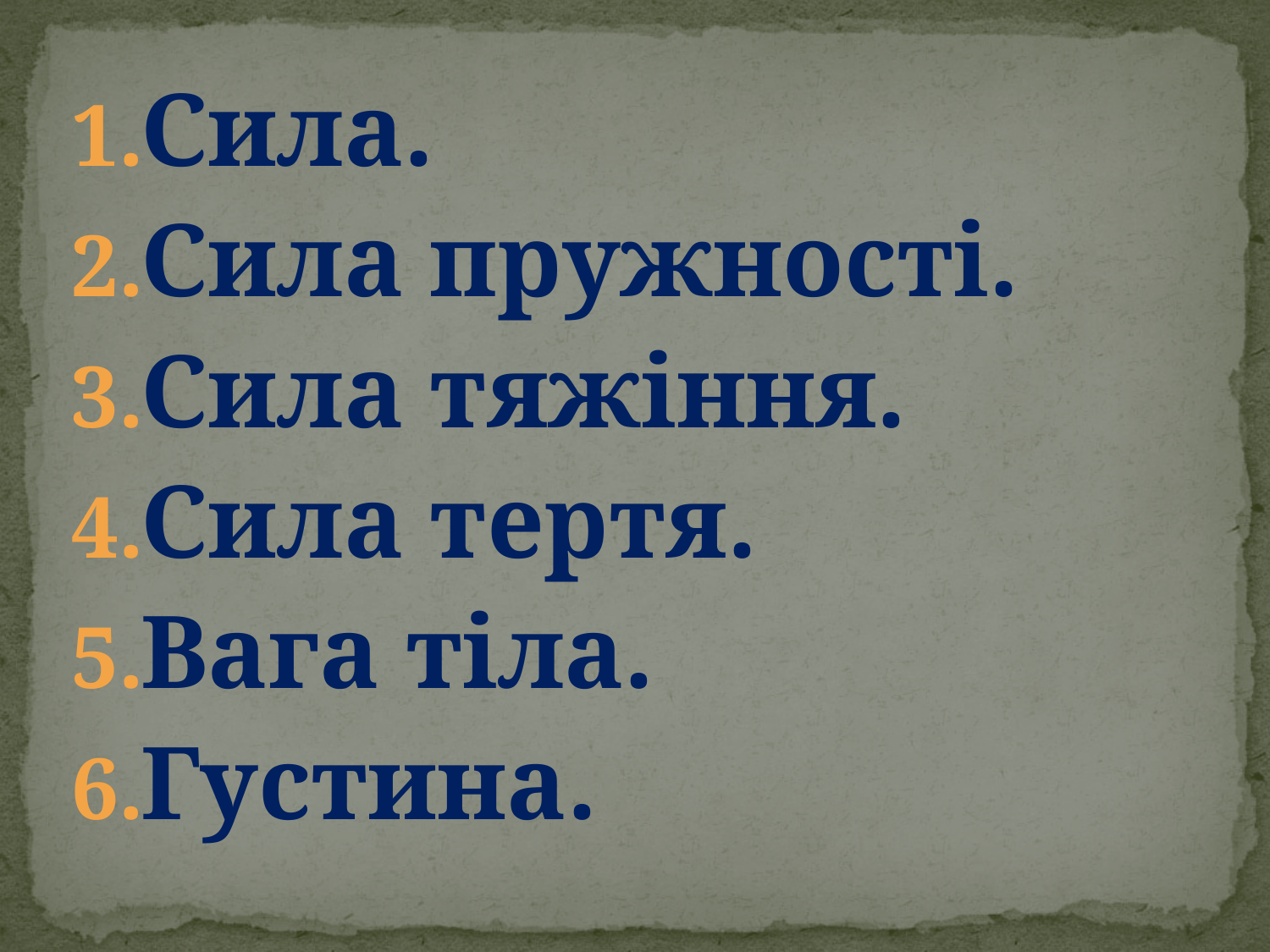

Сила.
Сила пружності.
Сила тяжіння.
Сила тертя.
Вага тіла.
Густина.